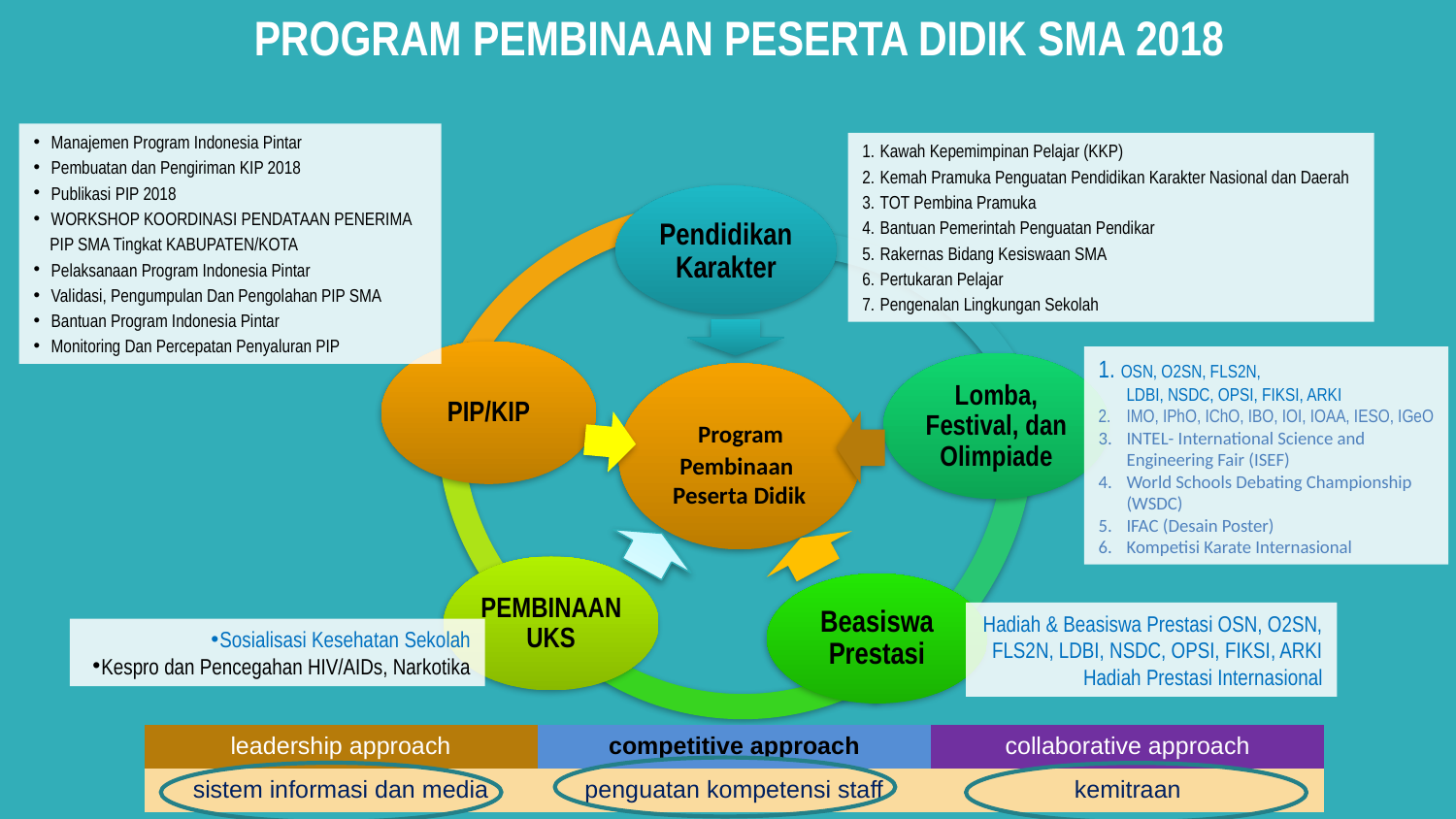

PROGRAM PEMBINAAN PESERTA DIDIK SMA 2018
Manajemen Program Indonesia Pintar
Pembuatan dan Pengiriman KIP 2018
Publikasi PIP 2018
WORKSHOP KOORDINASI PENDATAAN PENERIMA
    PIP SMA Tingkat KABUPATEN/KOTA
Pelaksanaan Program Indonesia Pintar
Validasi, Pengumpulan Dan Pengolahan PIP SMA
Bantuan Program Indonesia Pintar
Monitoring Dan Percepatan Penyaluran PIP
Kawah Kepemimpinan Pelajar (KKP)
Kemah Pramuka Penguatan Pendidikan Karakter Nasional dan Daerah
TOT Pembina Pramuka
Bantuan Pemerintah Penguatan Pendikar
Rakernas Bidang Kesiswaan SMA
Pertukaran Pelajar
Pengenalan Lingkungan Sekolah

Pendidikan Karakter

Lomba, Festival, dan Olimpiade
Beasiswa Prestasi
PEMBINAAN UKS
PIP/KIP

1. OSN, O2SN, FLS2N,
LDBI, NSDC, OPSI, FIKSI, ARKI
IMO, IPhO, IChO, IBO, IOI, IOAA, IESO, IGeO
INTEL- International Science and Engineering Fair (ISEF)
World Schools Debating Championship     (WSDC)
IFAC (Desain Poster)
Kompetisi Karate Internasional
 Program
Pembinaan
Peserta Didik

Hadiah & Beasiswa Prestasi OSN, O2SN, FLS2N, LDBI, NSDC, OPSI, FIKSI, ARKI
Hadiah Prestasi Internasional
Sosialisasi Kesehatan Sekolah
Kespro dan Pencegahan HIV/AIDs, Narkotika
| leadership approach | competitive approach | collaborative approach |
| --- | --- | --- |
| sistem informasi dan media | penguatan kompetensi staff | kemitraan |